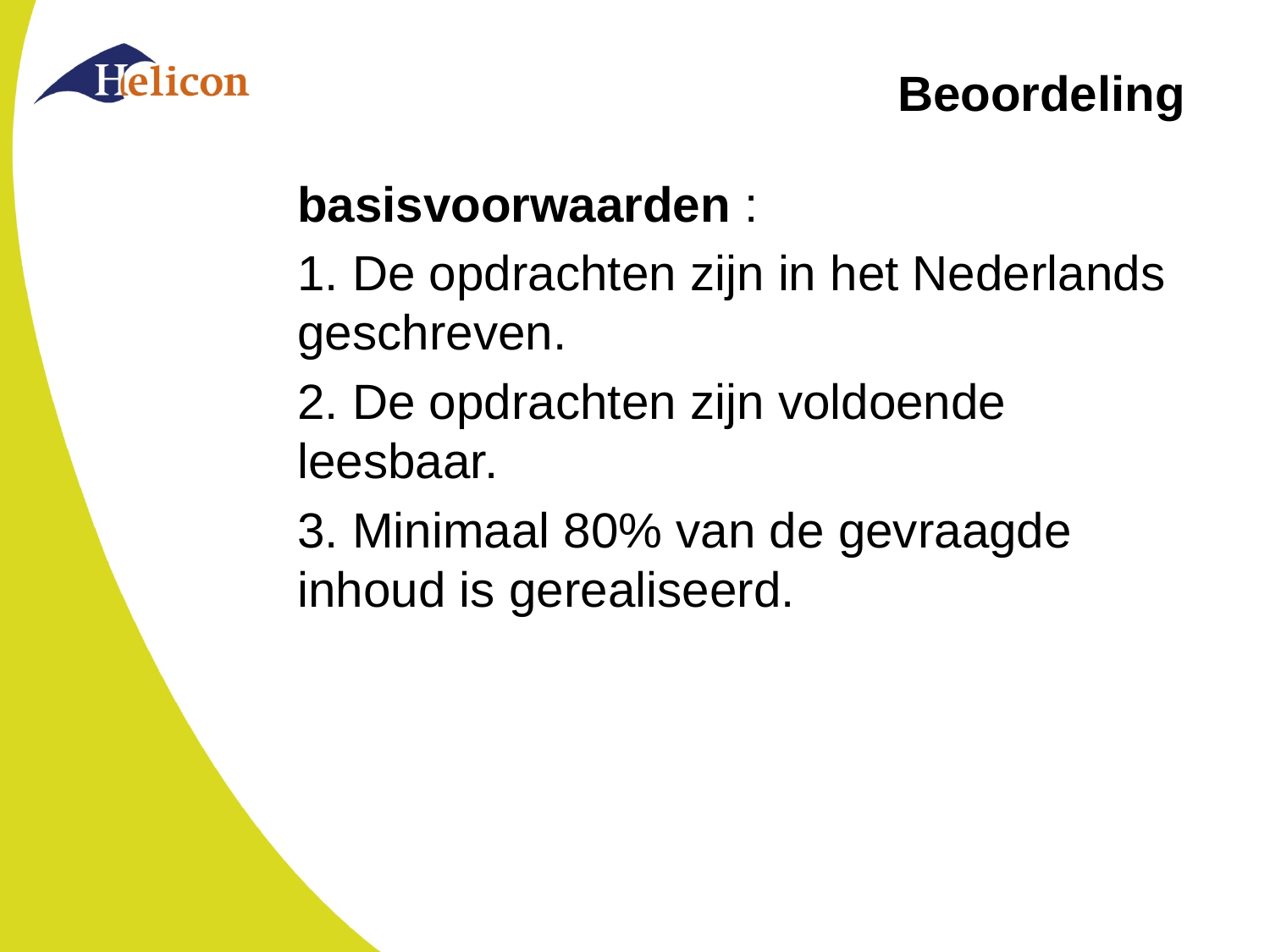

# Beoordeling
basisvoorwaarden :
1. De opdrachten zijn in het Nederlands geschreven.
2. De opdrachten zijn voldoende leesbaar.
3. Minimaal 80% van de gevraagde inhoud is gerealiseerd.